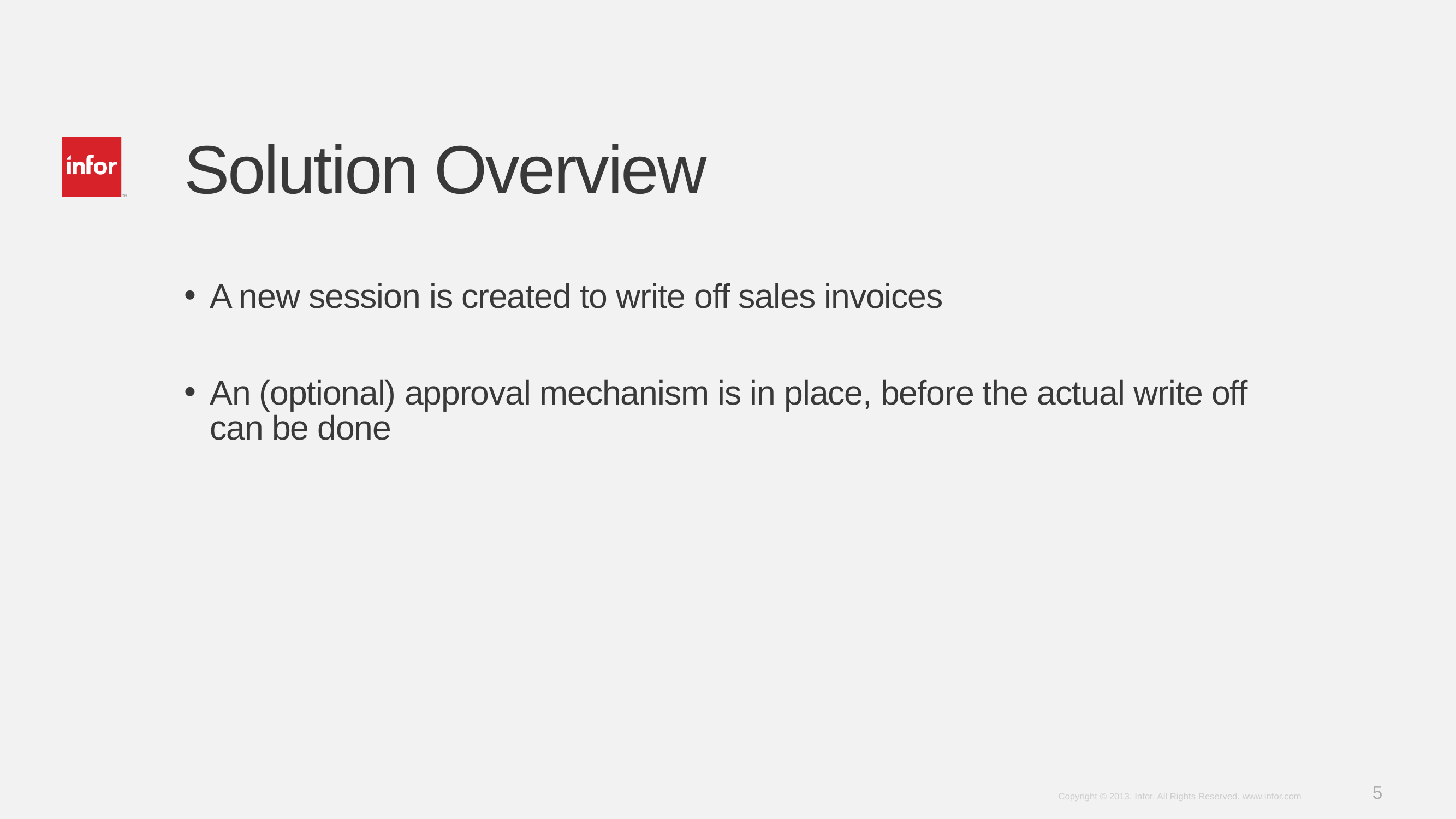

# Solution Overview

A new session is created to write off sales invoices

An (optional) approval mechanism is in place, before the actual write off can be done